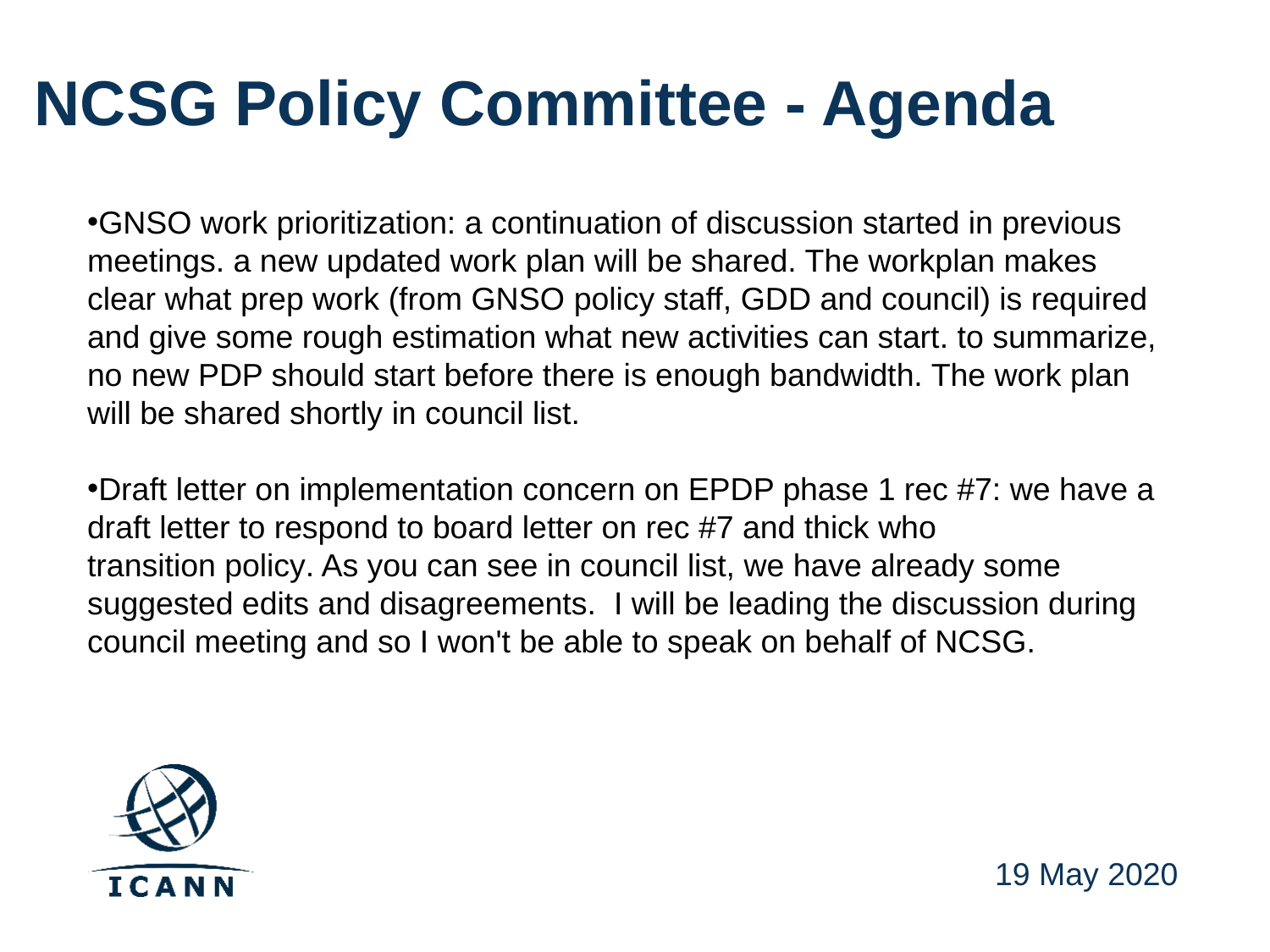

# NCSG Policy Committee - Agenda
GNSO work prioritization: a continuation of discussion started in previous meetings. a new updated work plan will be shared. The workplan makes clear what prep work (from GNSO policy staff, GDD and council) is required and give some rough estimation what new activities can start. to summarize, no new PDP should start before there is enough bandwidth. The work plan will be shared shortly in council list.

Draft letter on implementation concern on EPDP phase 1 rec #7: we have a draft letter to respond to board letter on rec #7 and thick who transition policy. As you can see in council list, we have already some suggested edits and disagreements.  I will be leading the discussion during council meeting and so I won't be able to speak on behalf of NCSG.
19 May 2020